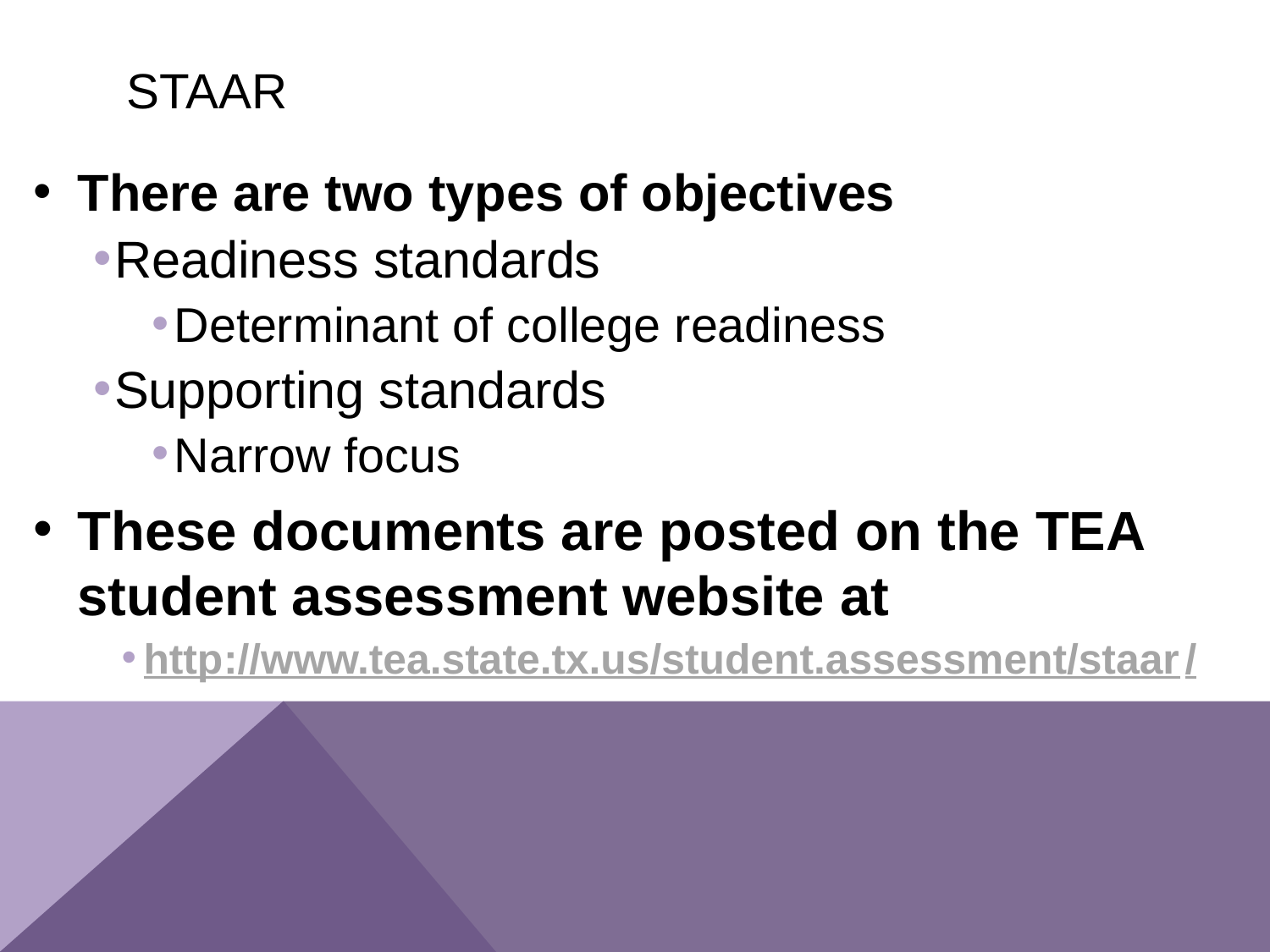

# staar
There are two types of objectives
Readiness standards
Determinant of college readiness
Supporting standards
Narrow focus
These documents are posted on the TEA student assessment website at
http://www.tea.state.tx.us/student.assessment/staar/